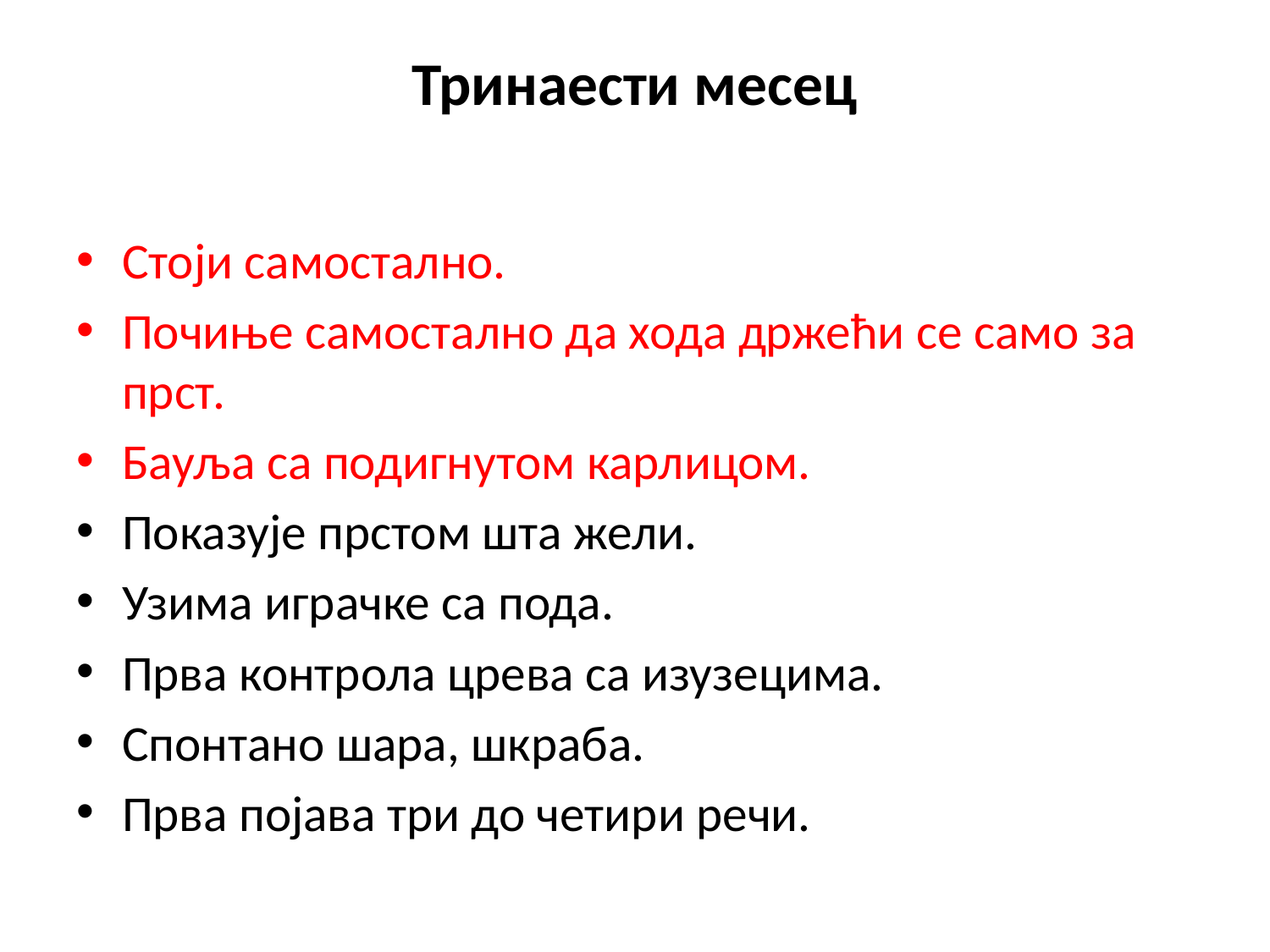

# Тринаести месец
Стоји самостално.
Почиње самостално да хода држећи се само за прст.
Бауља са подигнутом карлицом.
Показује прстом шта жели.
Узима играчке са пода.
Прва контрола црева са изузецима.
Спонтано шара, шкраба.
Прва појава три до четири речи.